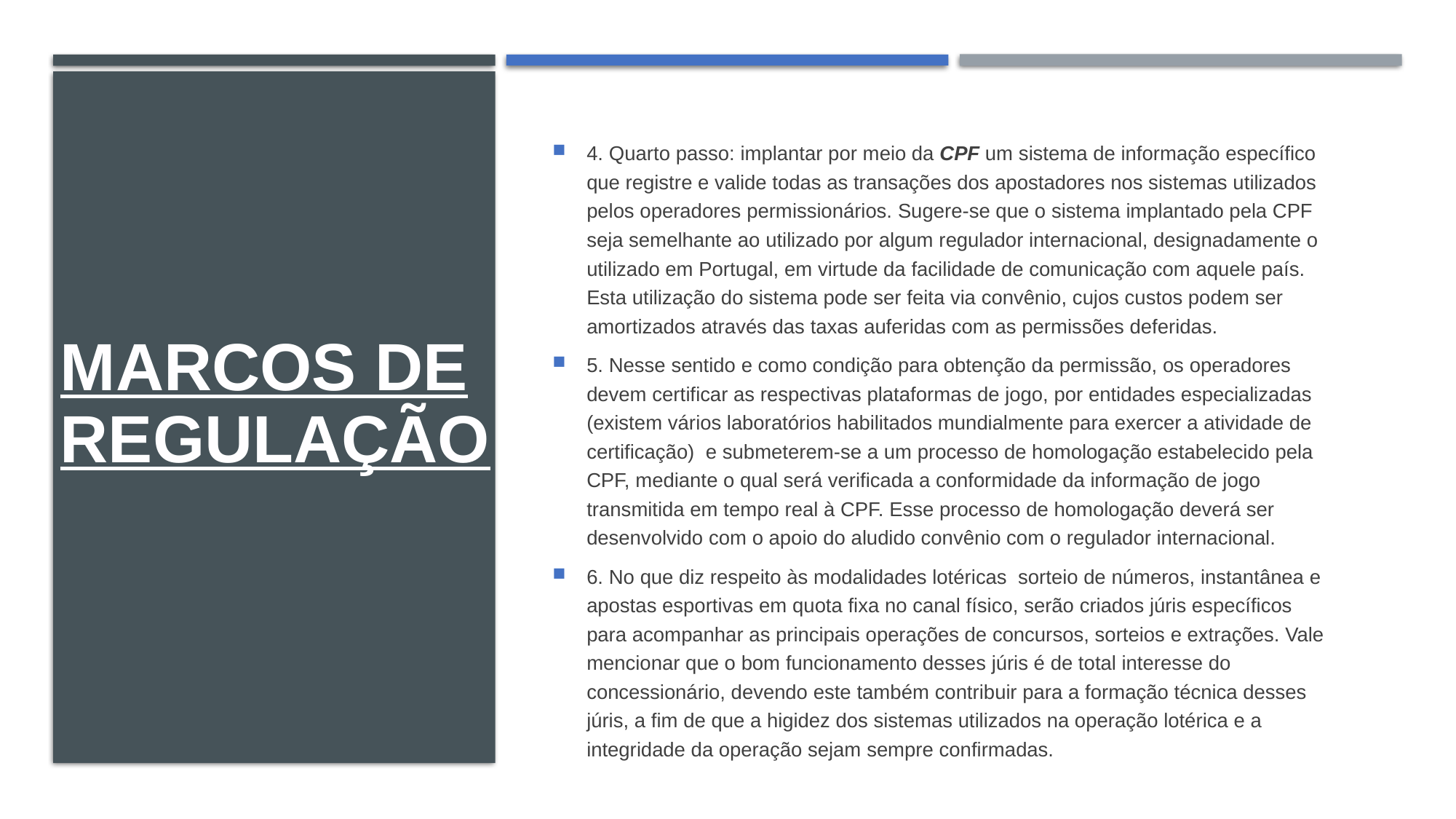

# Marcos de Regulação
4. Quarto passo: implantar por meio da CPF um sistema de informação específico que registre e valide todas as transações dos apostadores nos sistemas utilizados pelos operadores permissionários. Sugere-se que o sistema implantado pela CPF seja semelhante ao utilizado por algum regulador internacional, designadamente o utilizado em Portugal, em virtude da facilidade de comunicação com aquele país. Esta utilização do sistema pode ser feita via convênio, cujos custos podem ser amortizados através das taxas auferidas com as permissões deferidas.
5. Nesse sentido e como condição para obtenção da permissão, os operadores devem certificar as respectivas plataformas de jogo, por entidades especializadas (existem vários laboratórios habilitados mundialmente para exercer a atividade de certificação)  e submeterem-se a um processo de homologação estabelecido pela CPF, mediante o qual será verificada a conformidade da informação de jogo transmitida em tempo real à CPF. Esse processo de homologação deverá ser desenvolvido com o apoio do aludido convênio com o regulador internacional.
6. No que diz respeito às modalidades lotéricas  sorteio de números, instantânea e apostas esportivas em quota fixa no canal físico, serão criados júris específicos para acompanhar as principais operações de concursos, sorteios e extrações. Vale mencionar que o bom funcionamento desses júris é de total interesse do concessionário, devendo este também contribuir para a formação técnica desses júris, a fim de que a higidez dos sistemas utilizados na operação lotérica e a integridade da operação sejam sempre confirmadas.